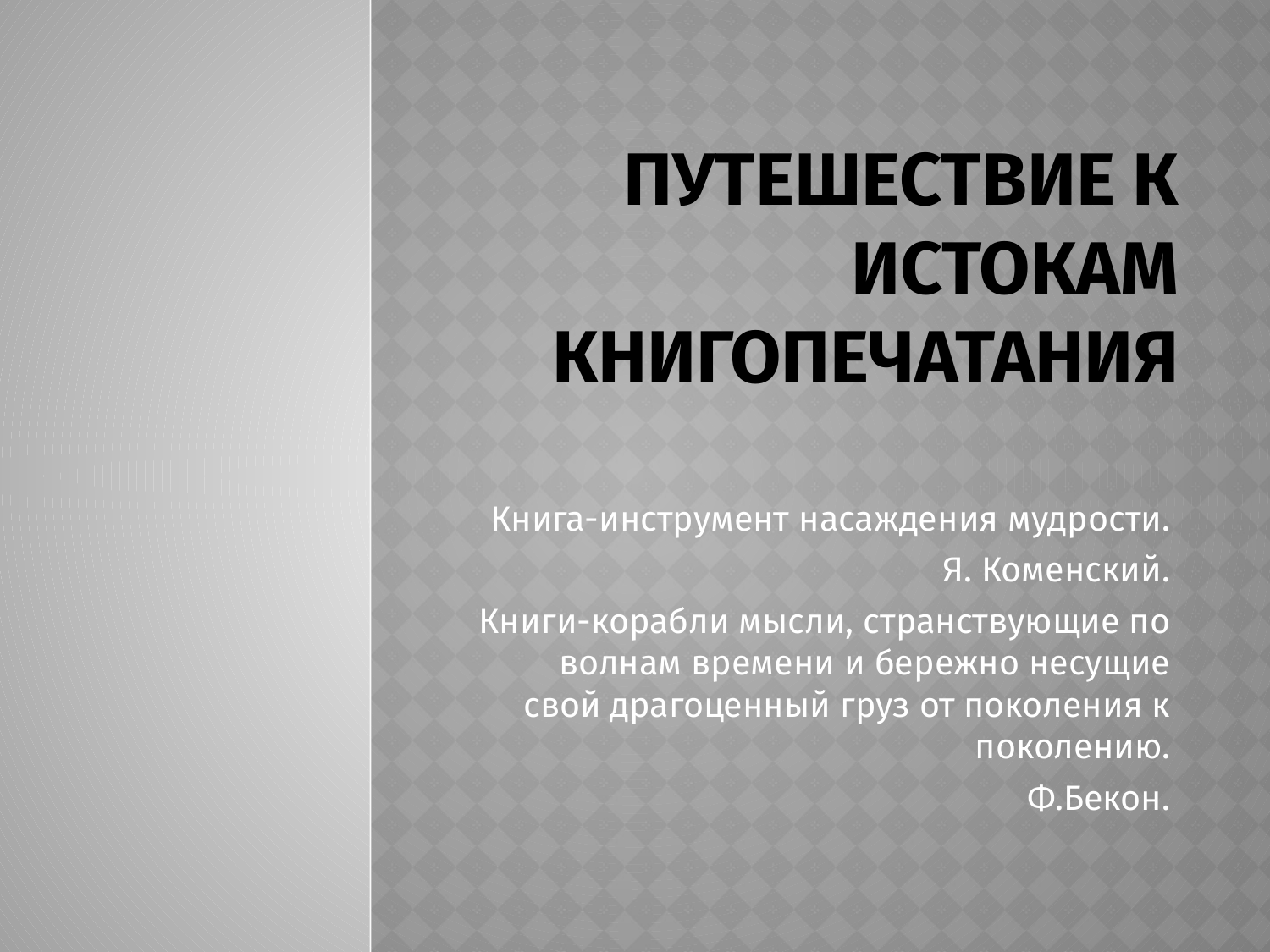

# Путешествие к истокам книгопечатания
Книга-инструмент насаждения мудрости.
Я. Коменский.
Книги-корабли мысли, странствующие по волнам времени и бережно несущие свой драгоценный груз от поколения к поколению.
Ф.Бекон.